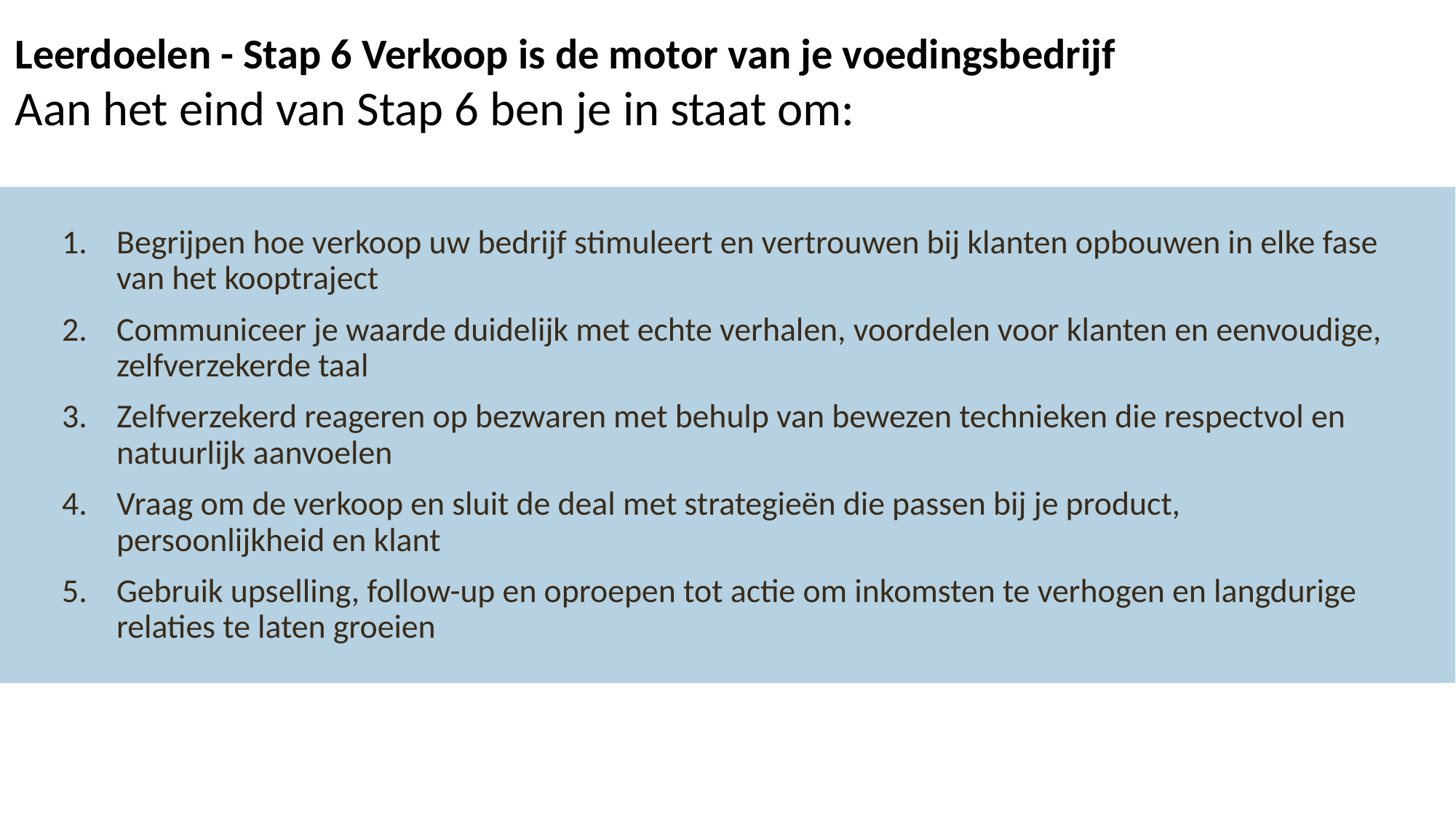

Leerdoelen - Stap 6 Verkoop is de motor van je voedingsbedrijf
Aan het eind van Stap 6 ben je in staat om:

Begrijpen hoe verkoop uw bedrijf stimuleert en vertrouwen bij klanten opbouwen in elke fase van het kooptraject
Communiceer je waarde duidelijk met echte verhalen, voordelen voor klanten en eenvoudige, zelfverzekerde taal
Zelfverzekerd reageren op bezwaren met behulp van bewezen technieken die respectvol en natuurlijk aanvoelen
Vraag om de verkoop en sluit de deal met strategieën die passen bij je product, persoonlijkheid en klant
Gebruik upselling, follow-up en oproepen tot actie om inkomsten te verhogen en langdurige relaties te laten groeien